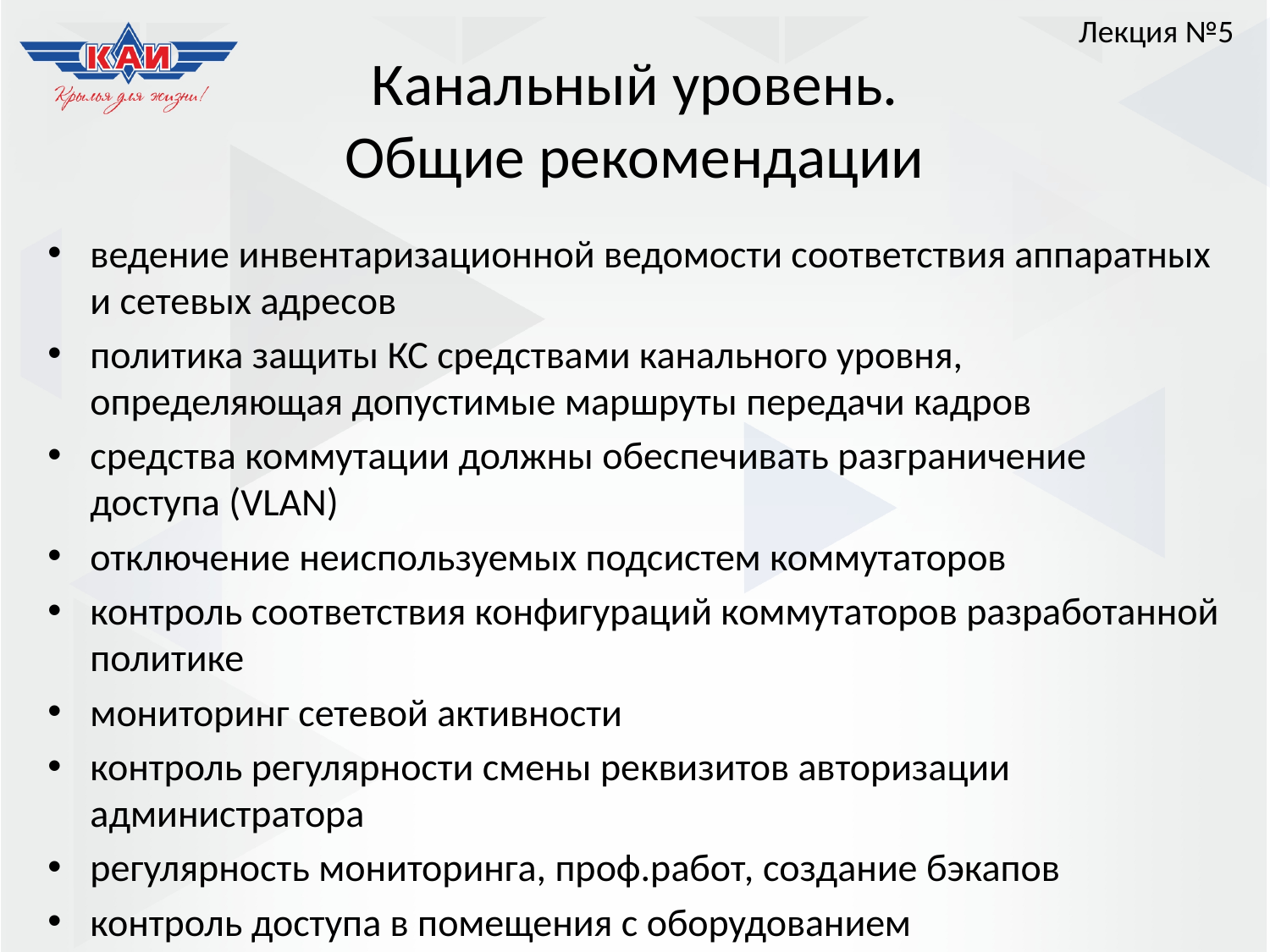

Лекция №5
# Канальный уровень. Общие рекомендации
ведение инвентаризационной ведомости соответствия аппаратных и сетевых адресов
политика защиты КС средствами канального уровня, определяющая допустимые маршруты передачи кадров
средства коммутации должны обеспечивать разграничение доступа (VLAN)
отключение неиспользуемых подсистем коммутаторов
контроль соответствия конфигураций коммутаторов разработанной политике
мониторинг сетевой активности
контроль регулярности смены реквизитов авторизации администратора
регулярность мониторинга, проф.работ, создание бэкапов
контроль доступа в помещения с оборудованием